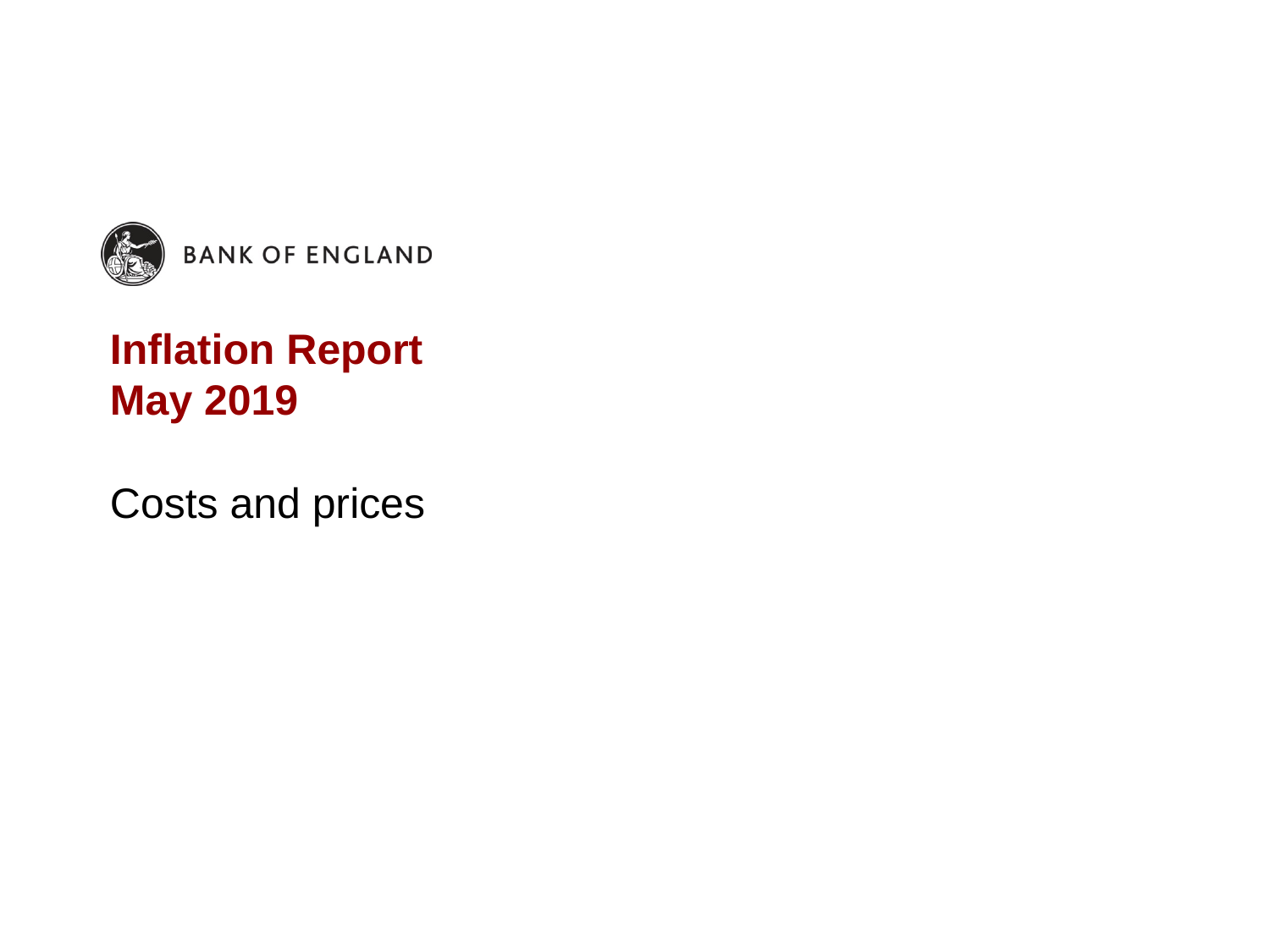

# Inflation Report May 2019
Costs and prices